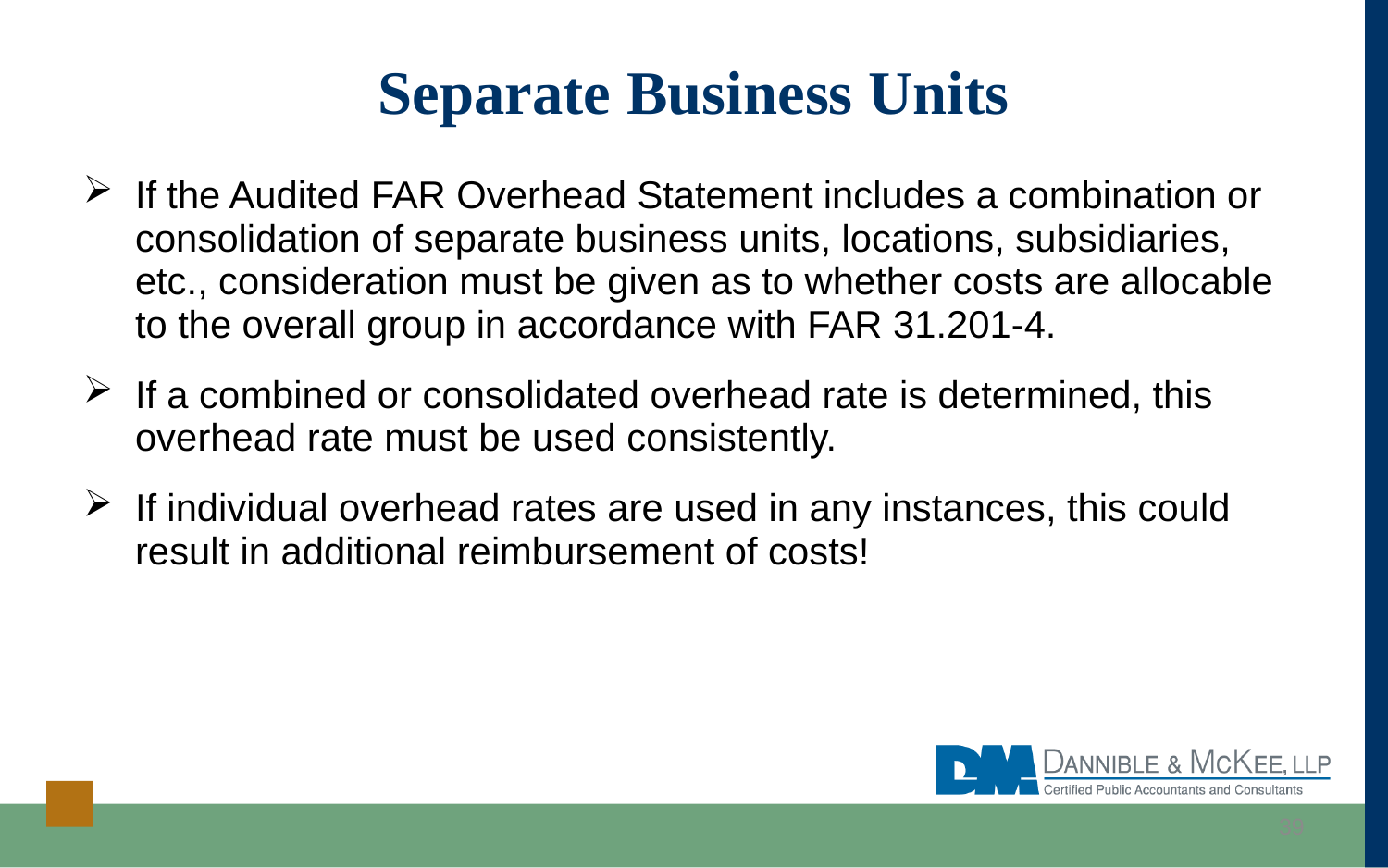

# Separate Business Units
If the Audited FAR Overhead Statement includes a combination or consolidation of separate business units, locations, subsidiaries, etc., consideration must be given as to whether costs are allocable to the overall group in accordance with FAR 31.201-4.
If a combined or consolidated overhead rate is determined, this overhead rate must be used consistently.
If individual overhead rates are used in any instances, this could result in additional reimbursement of costs!
39